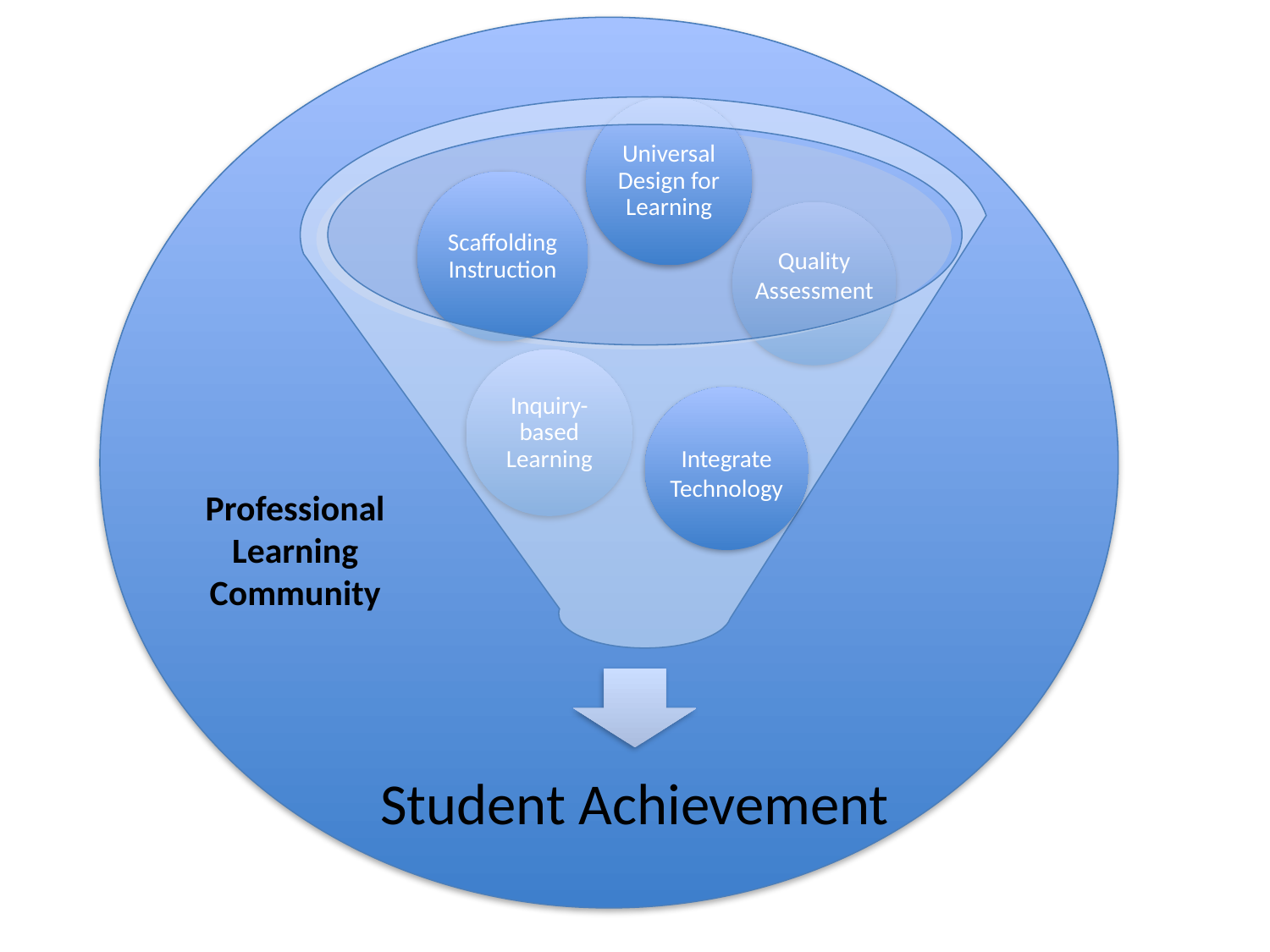

Student Achievement
Inquiry-based Learning
Scaffolding Instruction
Universal Design for Learning

Quality Assessment

Integrate Technology
Professional Learning Community